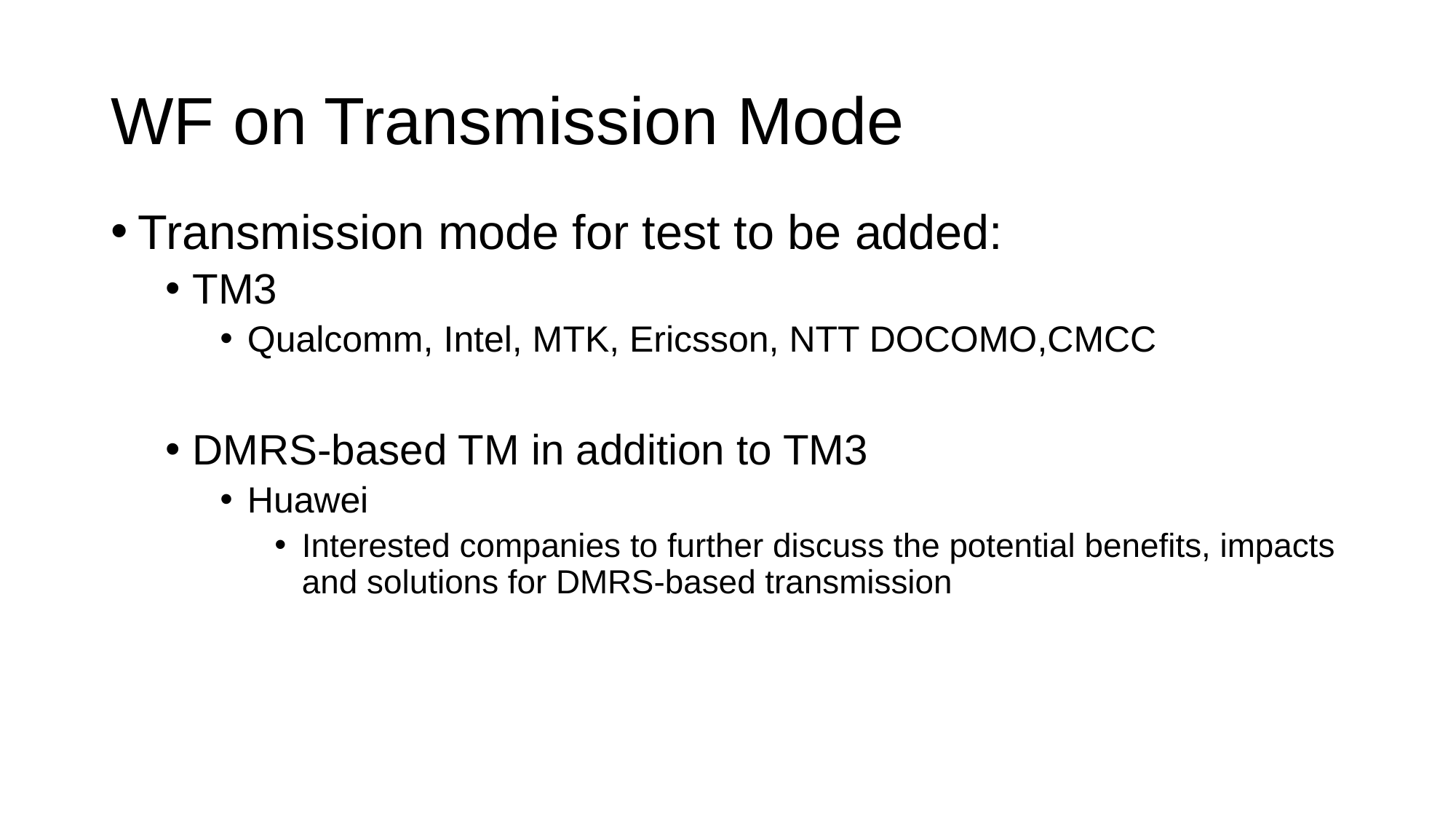

# WF on Transmission Mode
Transmission mode for test to be added:
TM3
Qualcomm, Intel, MTK, Ericsson, NTT DOCOMO,CMCC

DMRS-based TM in addition to TM3
Huawei
Interested companies to further discuss the potential benefits, impacts and solutions for DMRS-based transmission